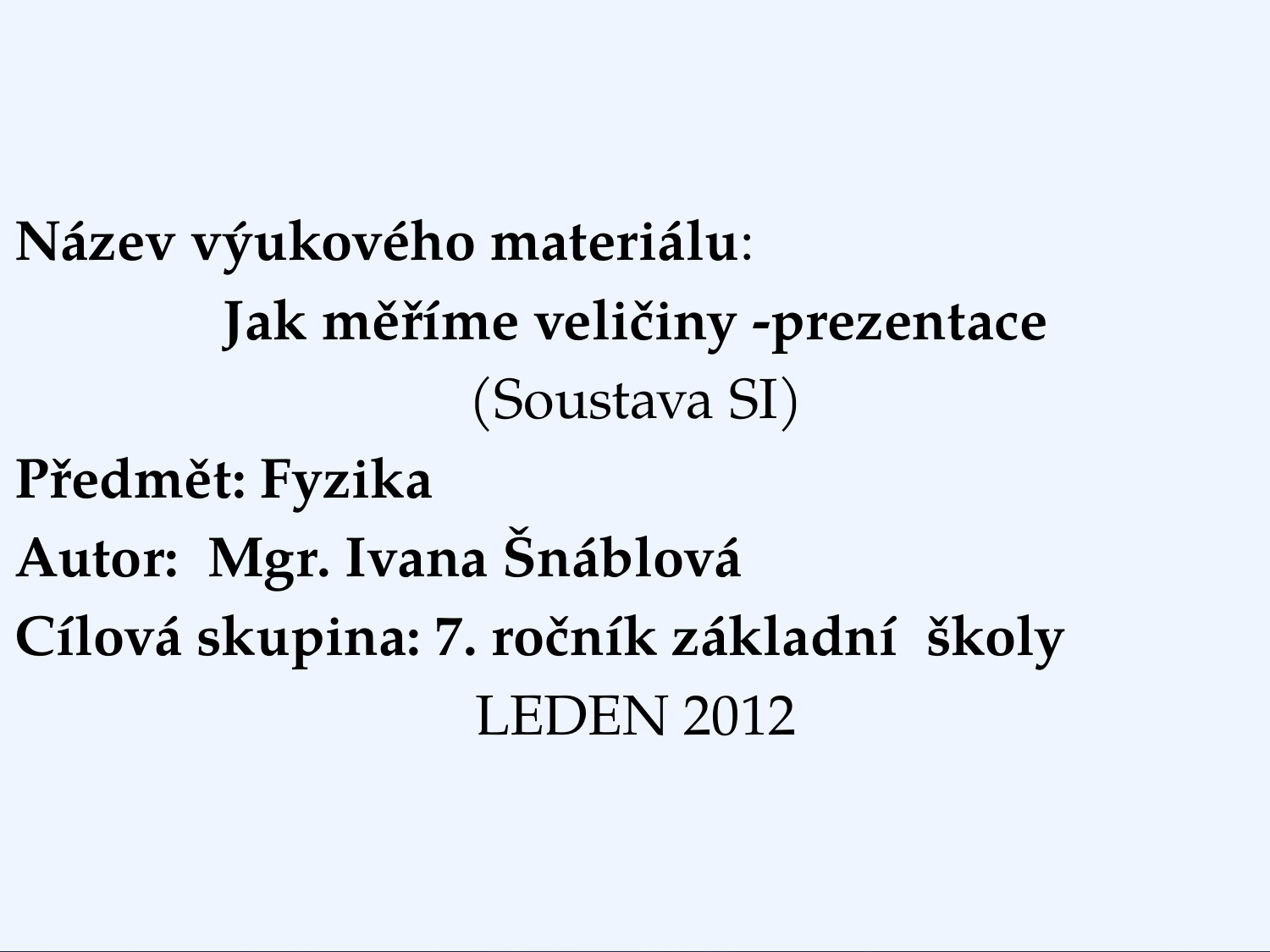

Název výukového materiálu:
Jak měříme veličiny -prezentace
(Soustava SI)
Předmět: Fyzika
Autor:  Mgr. Ivana Šnáblová
Cílová skupina: 7. ročník základní  školy
LEDEN 2012
#